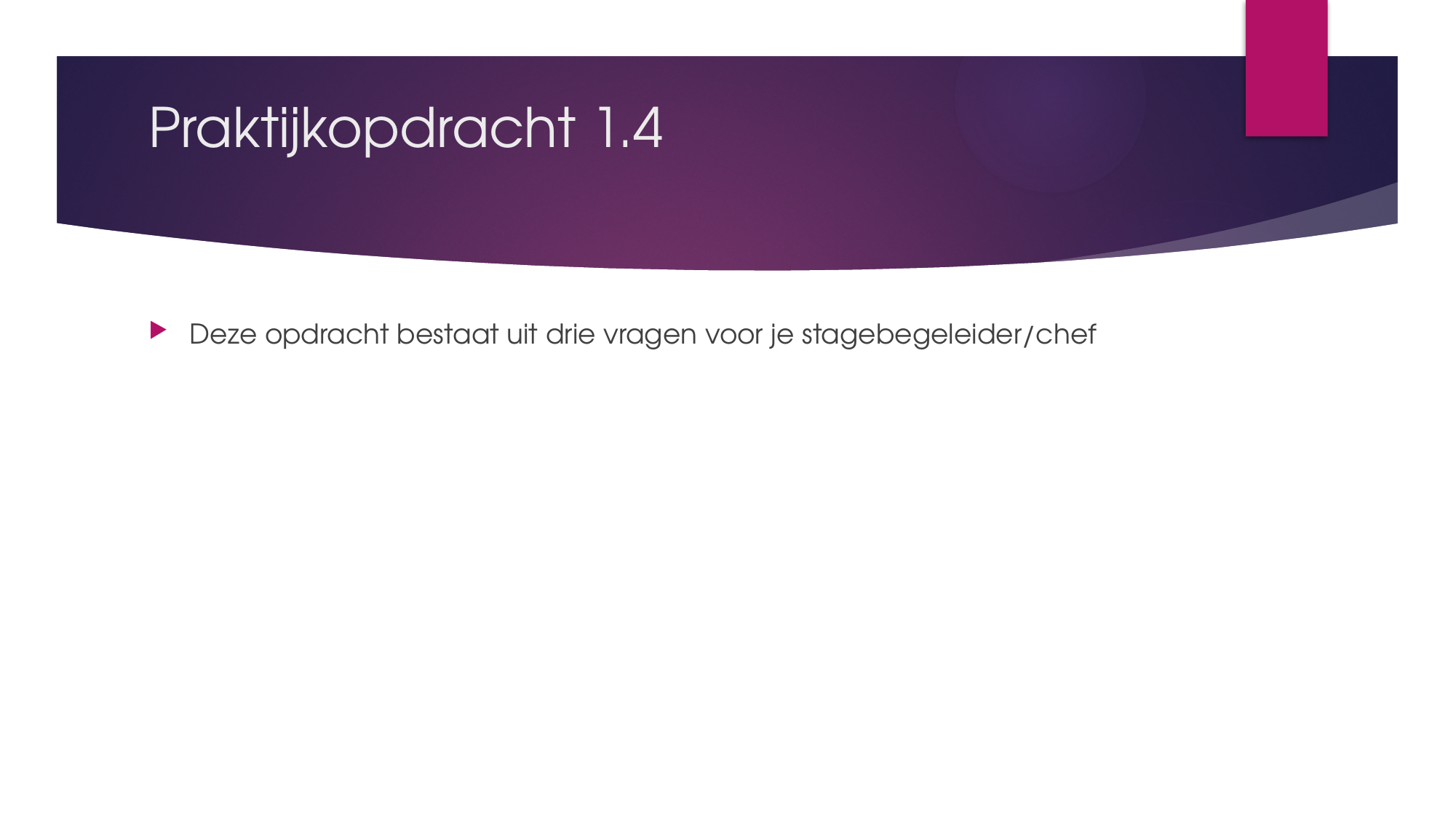

# Praktijkopdracht 1.4
Deze opdracht bestaat uit drie vragen voor je stagebegeleider/chef